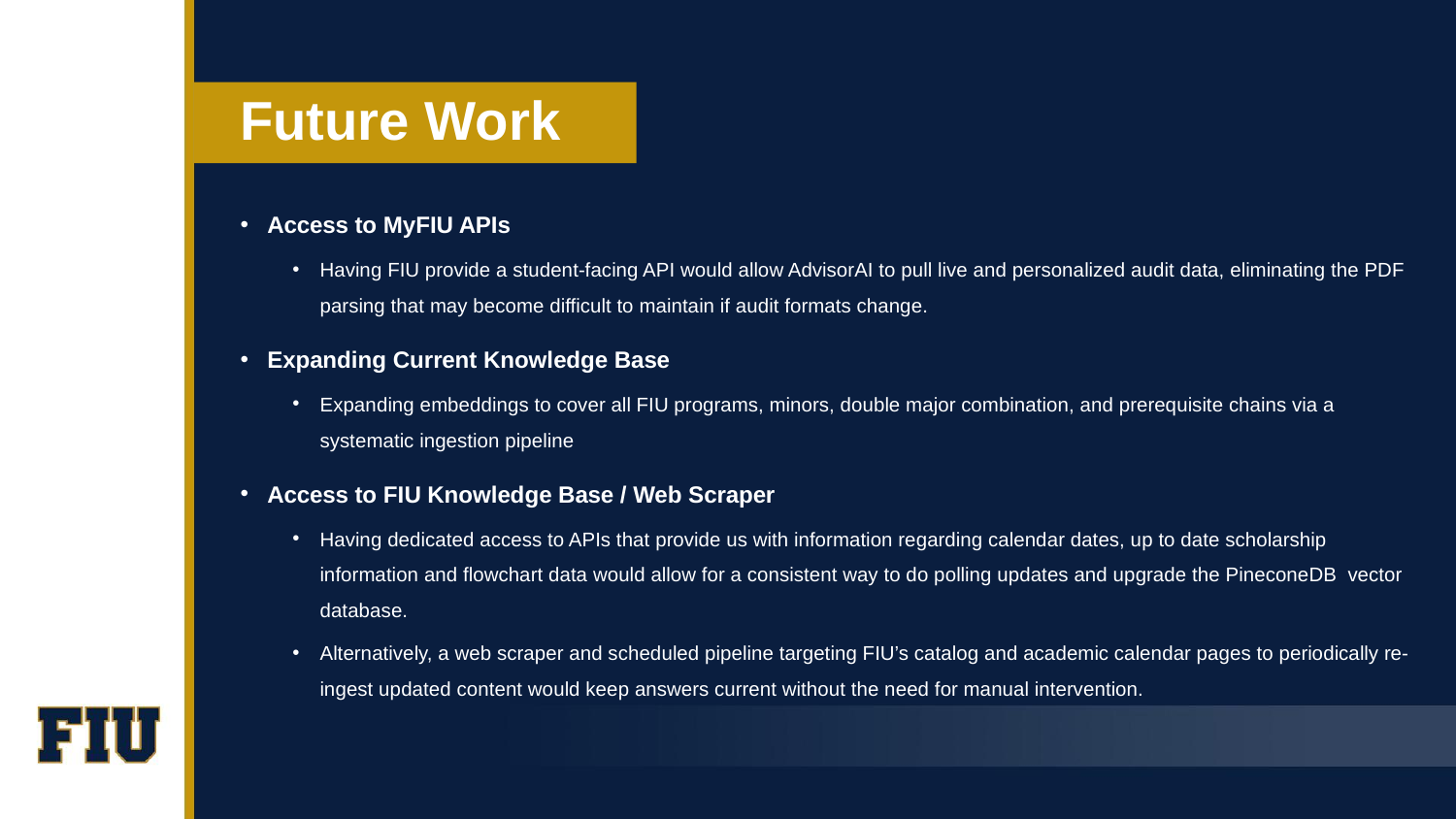

# Future Work

Access to MyFIU APIs
Having FIU provide a student-facing API would allow AdvisorAI to pull live and personalized audit data, eliminating the PDF parsing that may become difficult to maintain if audit formats change.
Expanding Current Knowledge Base
Expanding embeddings to cover all FIU programs, minors, double major combination, and prerequisite chains via a systematic ingestion pipeline
Access to FIU Knowledge Base / Web Scraper
Having dedicated access to APIs that provide us with information regarding calendar dates, up to date scholarship information and flowchart data would allow for a consistent way to do polling updates and upgrade the PineconeDB  vector database.
Alternatively, a web scraper and scheduled pipeline targeting FIU’s catalog and academic calendar pages to periodically re-ingest updated content would keep answers current without the need for manual intervention.